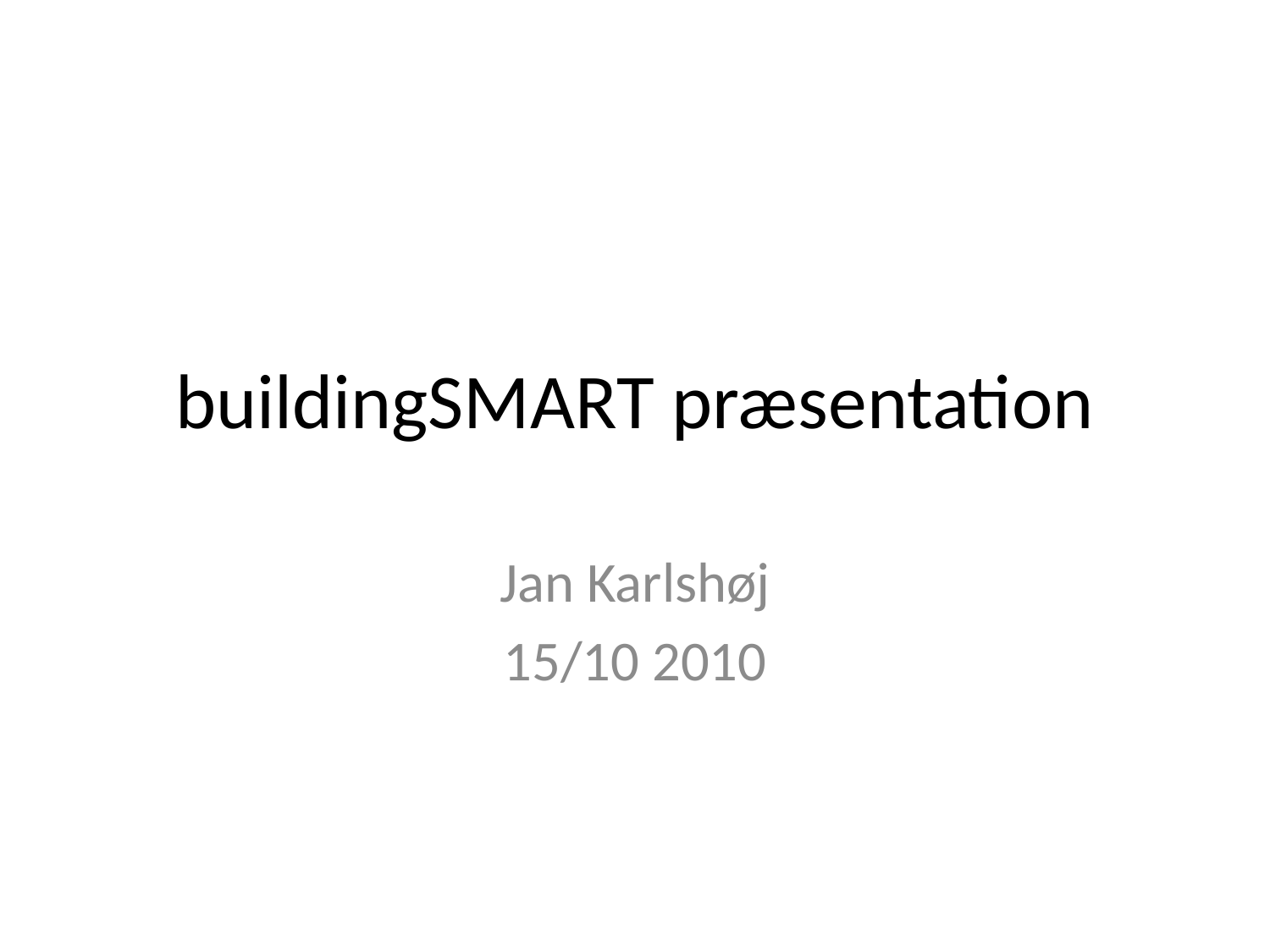

# buildingSMART præsentation
Jan Karlshøj
15/10 2010